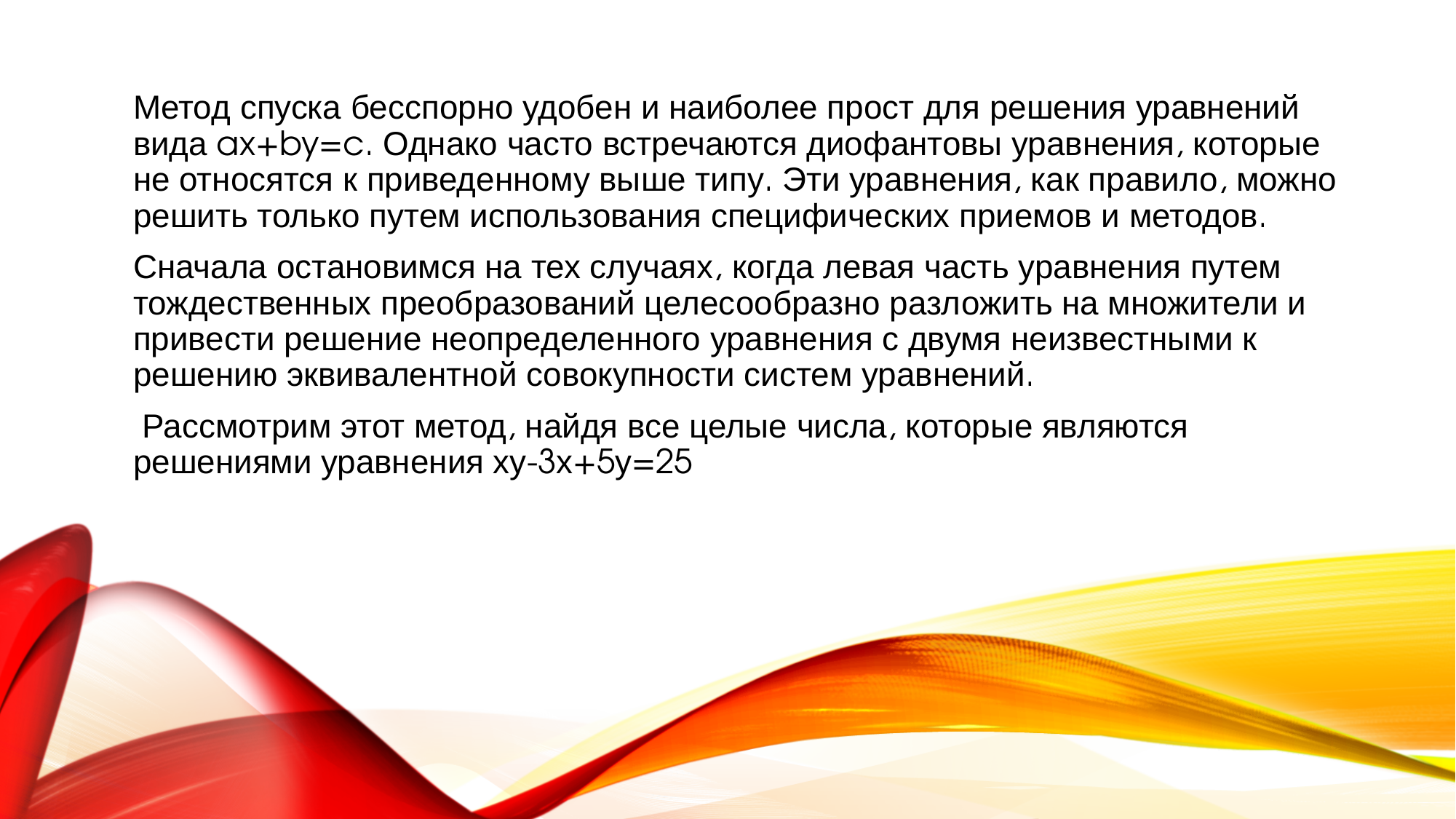

Метод спуска бесспорно удобен и наиболее прост для решения уравнений вида ax+by=c. Однако часто встречаются диофантовы уравнения, которые не относятся к приведенному выше типу. Эти уравнения, как правило, можно решить только путем использования специфических приемов и методов.
Сначала остановимся на тех случаях, когда левая часть уравнения путем тождественных преобразований целесообразно разложить на множители и привести решение неопределенного уравнения с двумя неизвестными к решению эквивалентной совокупности систем уравнений.
 Рассмотрим этот метод, найдя все целые числа, которые являются решениями уравнения ху-3х+5у=25